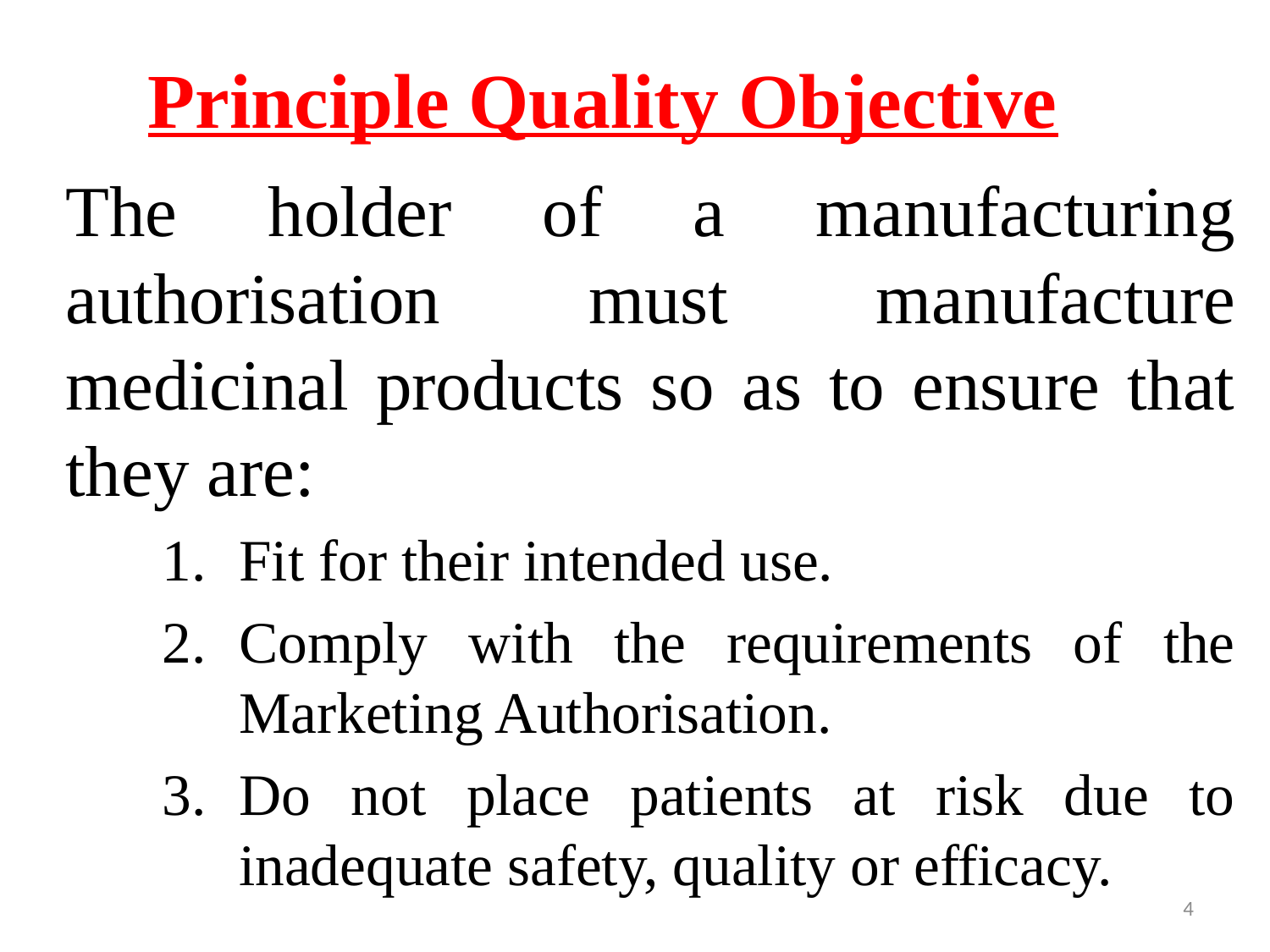

# Principle Quality Objective
The holder of a manufacturing authorisation must manufacture medicinal products so as to ensure that they are:
Fit for their intended use.
Comply with the requirements of the Marketing Authorisation.
Do not place patients at risk due to inadequate safety, quality or efficacy.
4